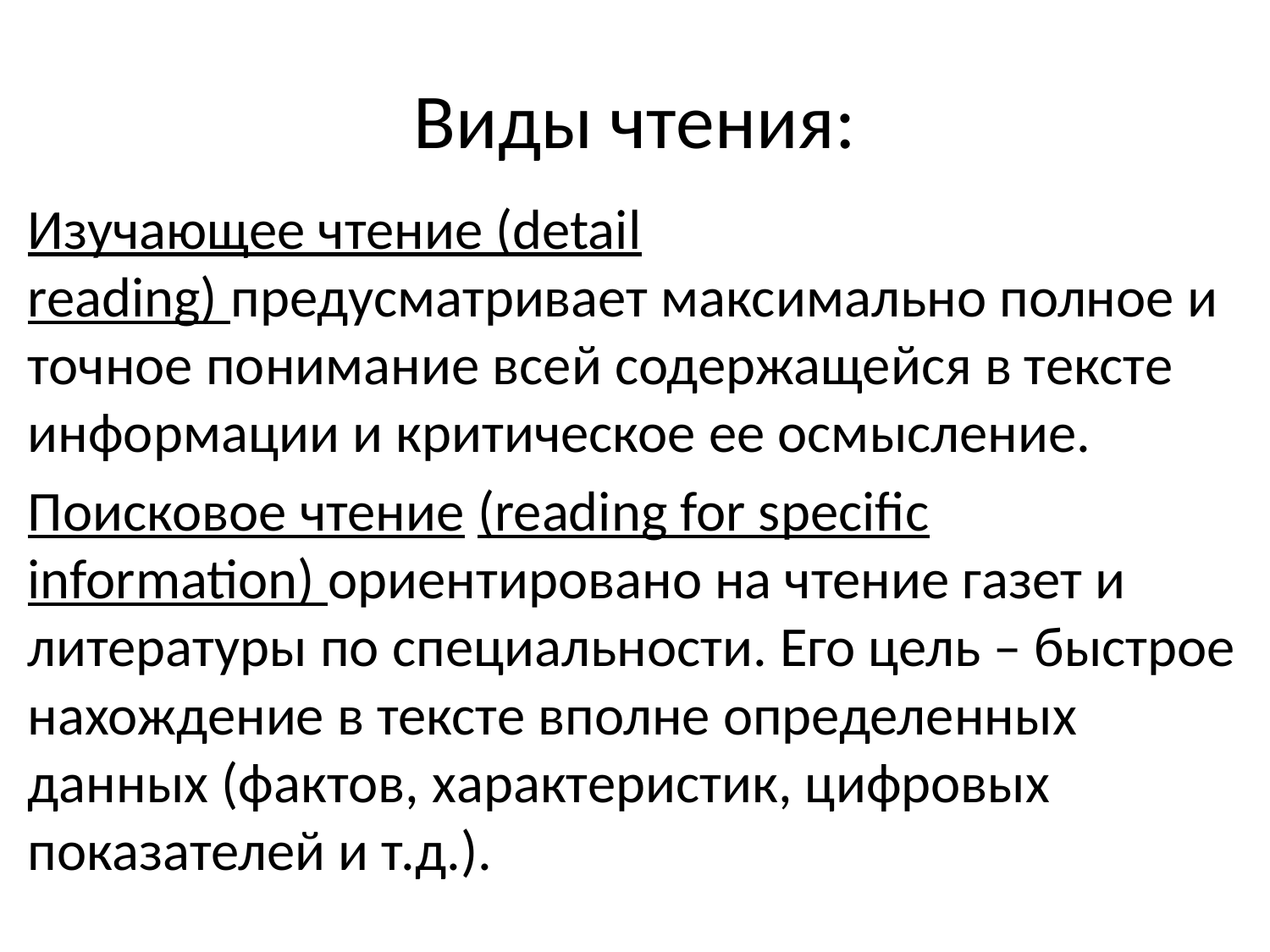

# Виды чтения:
Изучающее чтение (detail reading) предусматривает максимально полное и точное понимание всей содержащейся в тексте информации и критическое ее осмысление.
Поисковое чтение (reading for specific information) ориентировано на чтение газет и литературы по специальности. Его цель – быстрое нахождение в тексте вполне определенных данных (фактов, характеристик, цифровых показателей и т.д.).